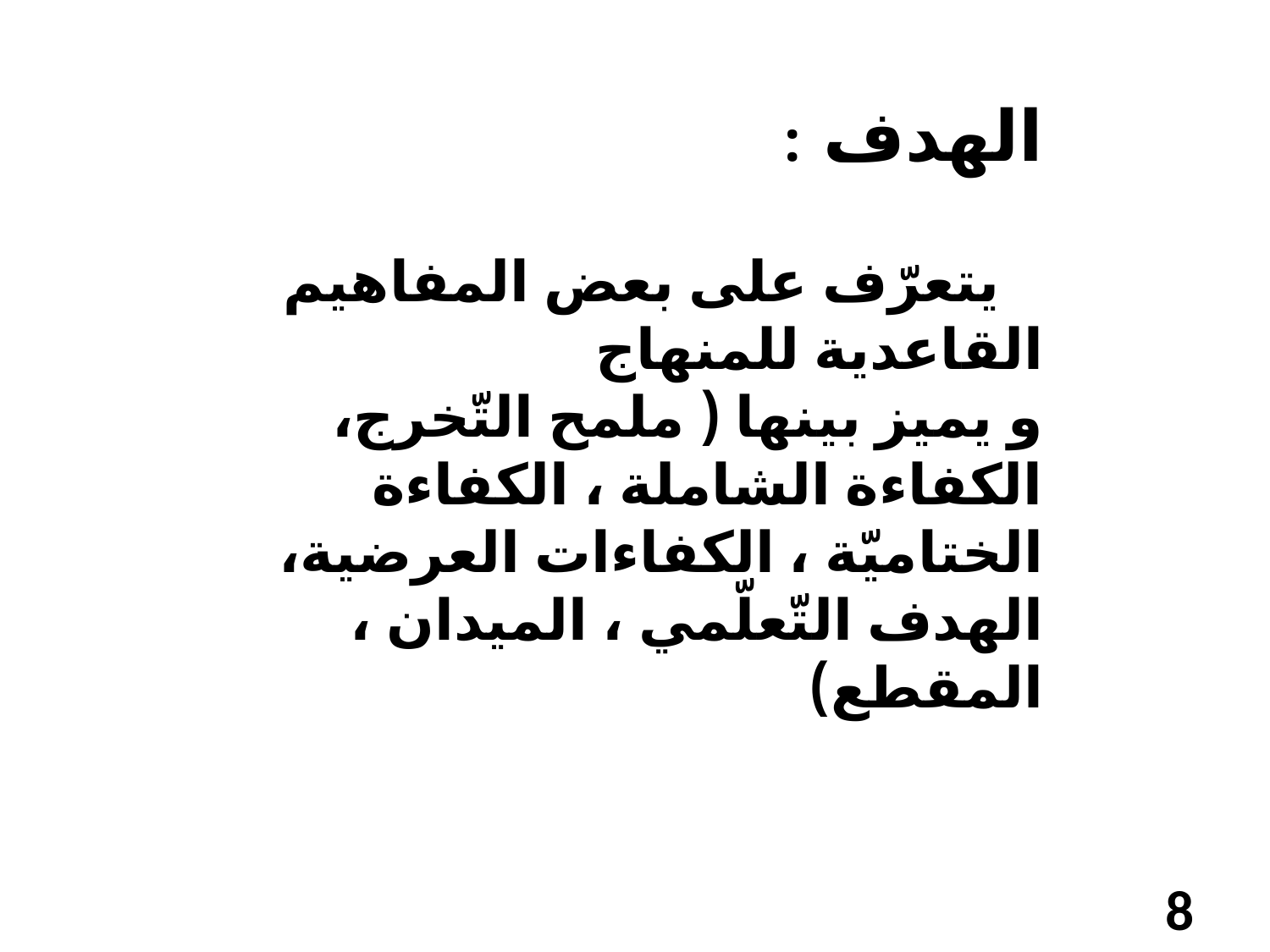

الهدف :

   يتعرّف على بعض المفاهيم القاعدية للمنهاج
و يميز بينها ( ملمح التّخرج، الكفاءة الشاملة ، الكفاءة الختاميّة ، الكفاءات العرضية، الهدف التّعلّمي ، الميدان ، المقطع)

8